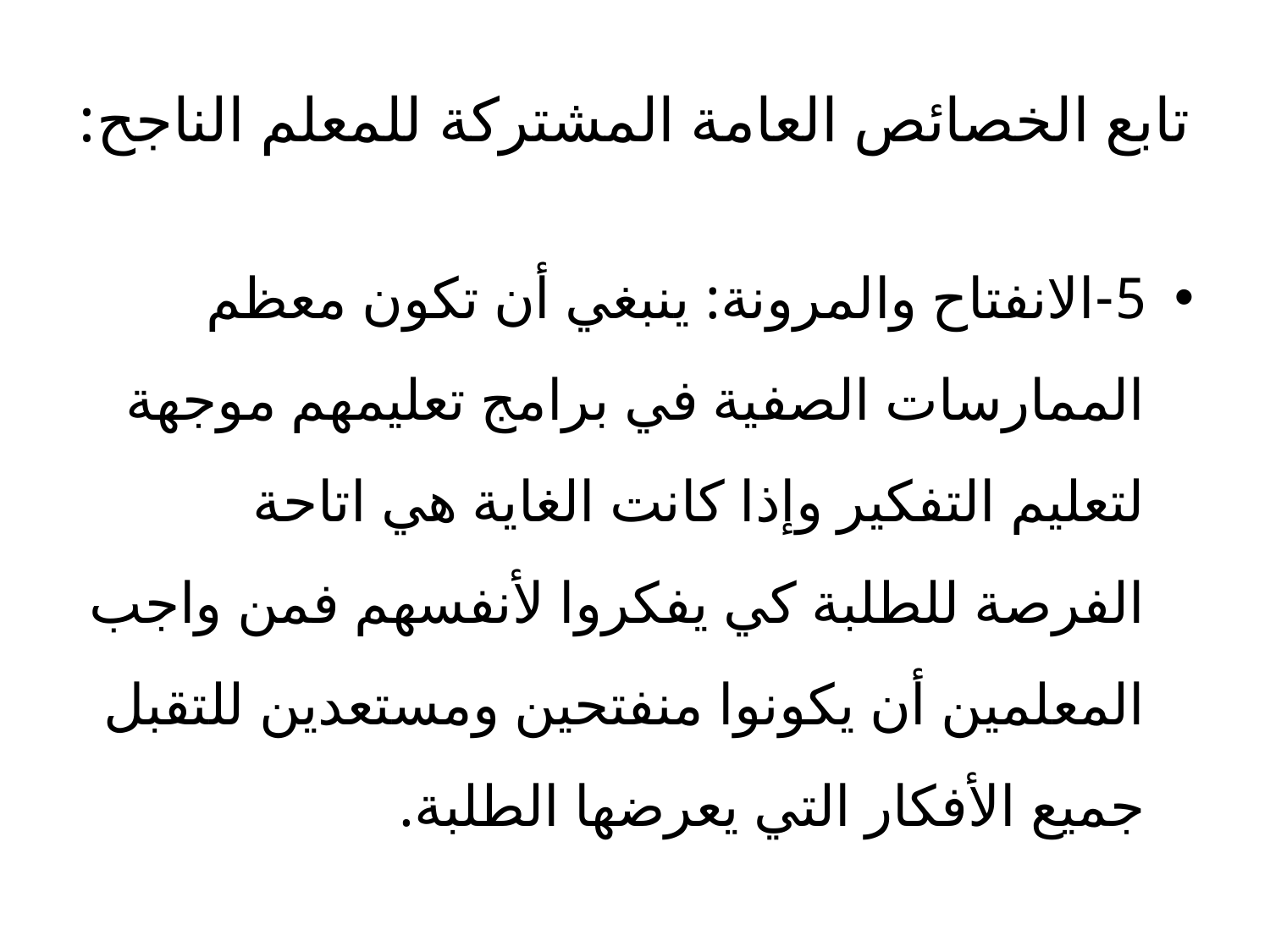

# تابع الخصائص العامة المشتركة للمعلم الناجح:
5-الانفتاح والمرونة: ينبغي أن تكون معظم الممارسات الصفية في برامج تعليمهم موجهة لتعليم التفكير وإذا كانت الغاية هي اتاحة الفرصة للطلبة كي يفكروا لأنفسهم فمن واجب المعلمين أن يكونوا منفتحين ومستعدين للتقبل جميع الأفكار التي يعرضها الطلبة.